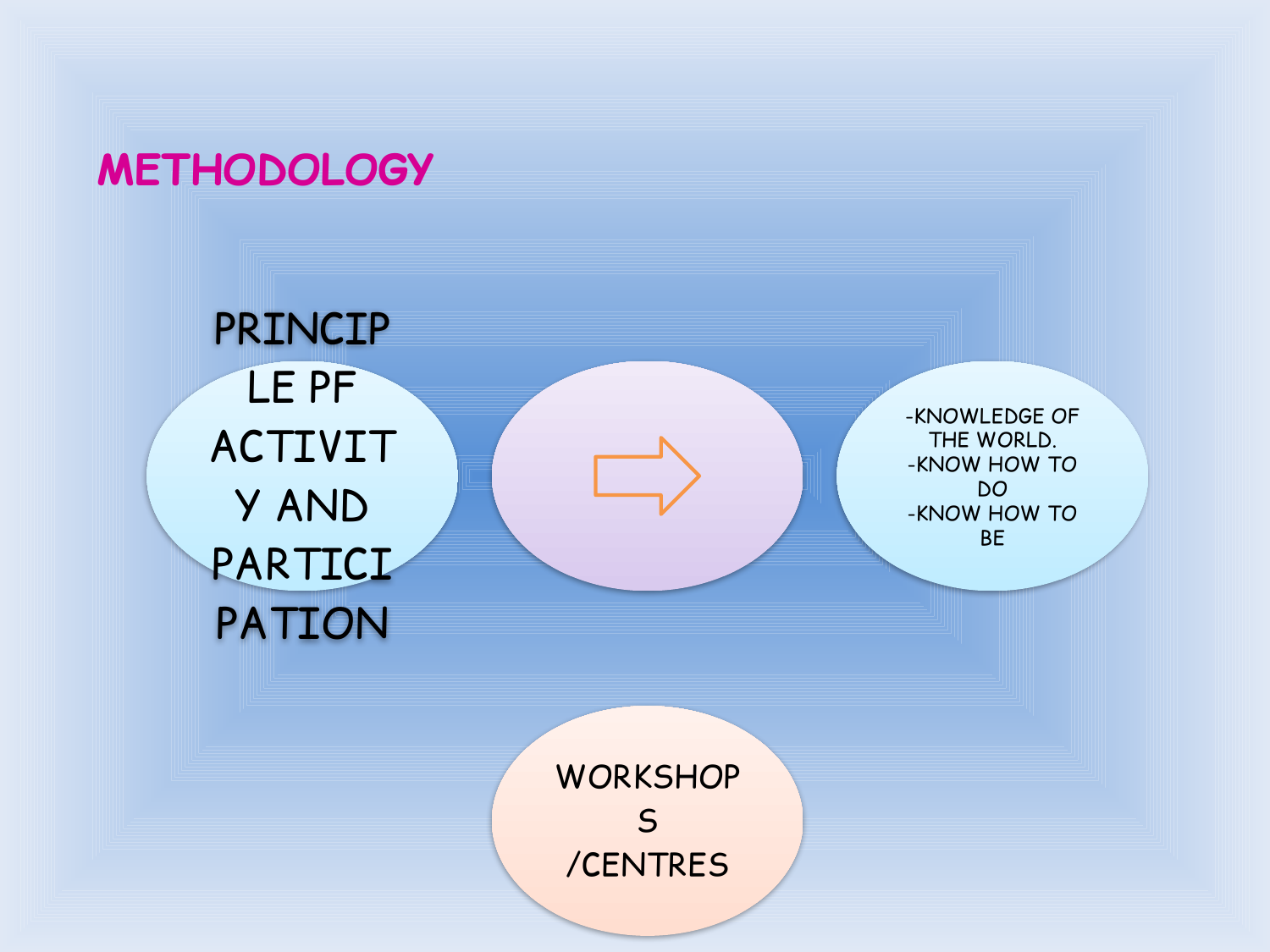

-KNOWLEDGE OF THE WORLD.
-KNOW HOW TO DO
-KNOW HOW TO BE
WORKSHOPS /CENTRES
PRINCIPLE PF ACTIVITY AND PARTICIPATION
METHODOLOGY